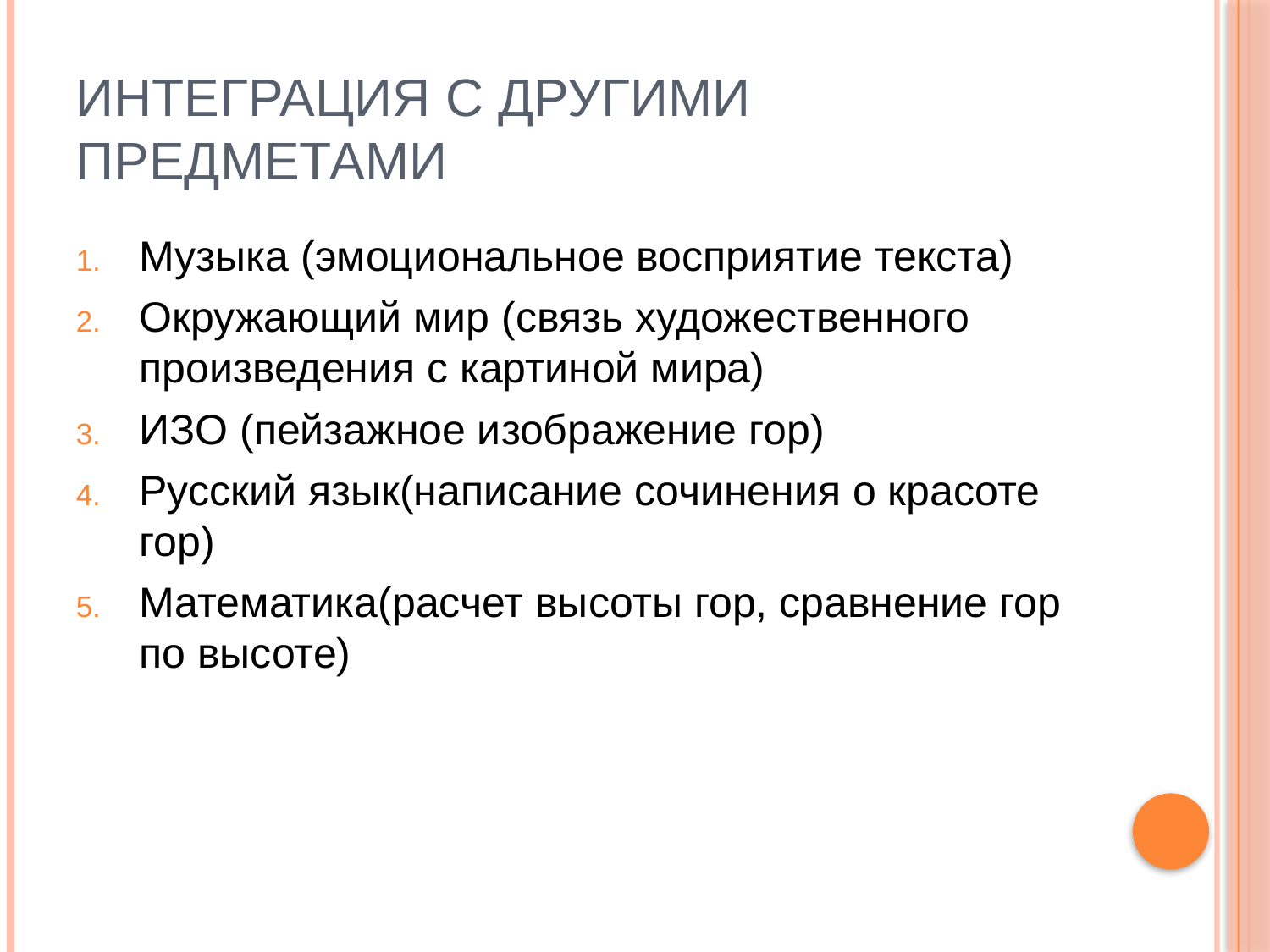

# Интеграция с другими предметами
Музыка (эмоциональное восприятие текста)
Окружающий мир (связь художественного произведения с картиной мира)
ИЗО (пейзажное изображение гор)
Русский язык(написание сочинения о красоте гор)
Математика(расчет высоты гор, сравнение гор по высоте)